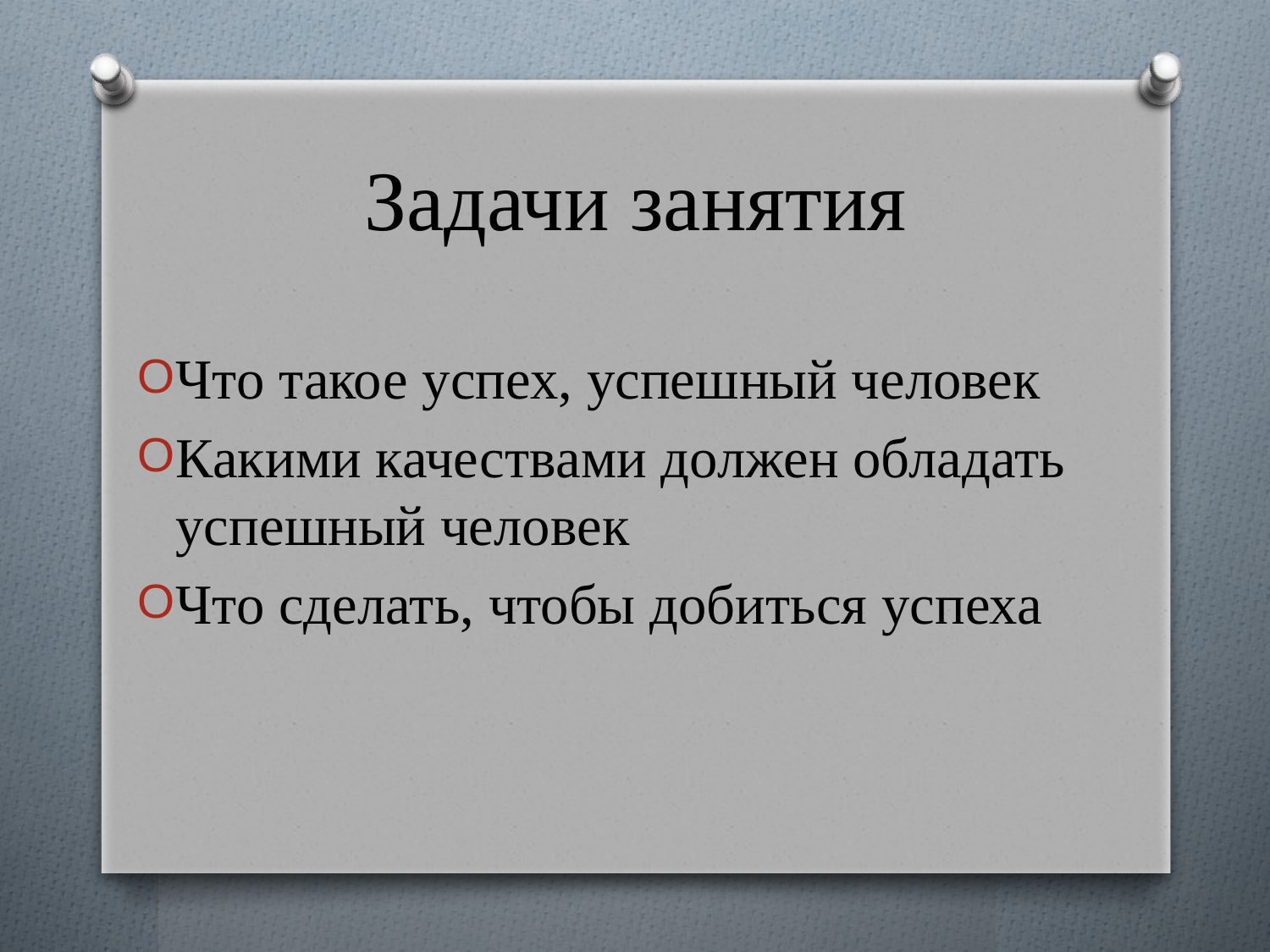

# Задачи занятия
Что такое успех, успешный человек
Какими качествами должен обладать успешный человек
Что сделать, чтобы добиться успеха